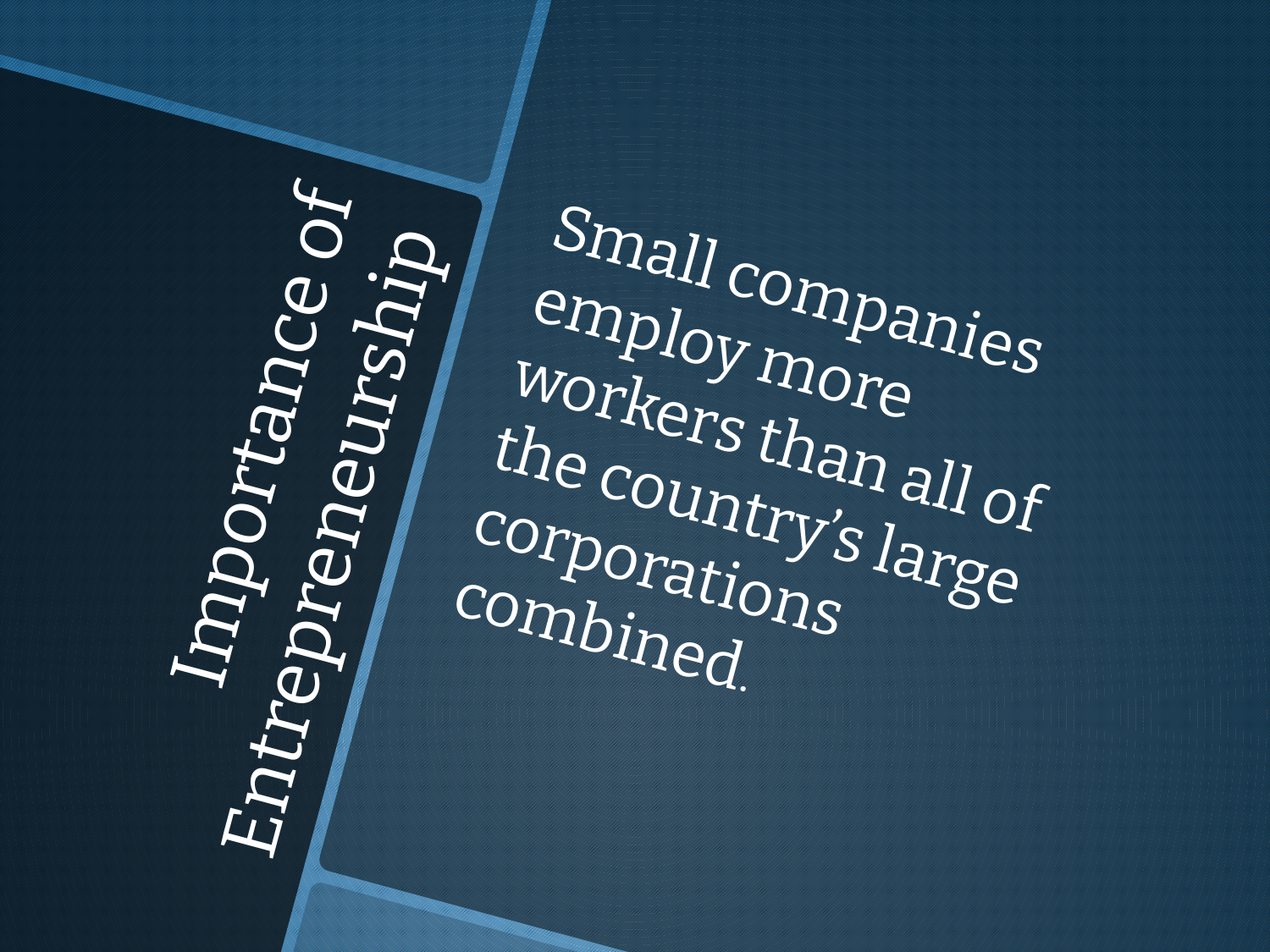

Small companies employ more workers than all of the country’s large corporations combined.
# Importance of Entrepreneurship